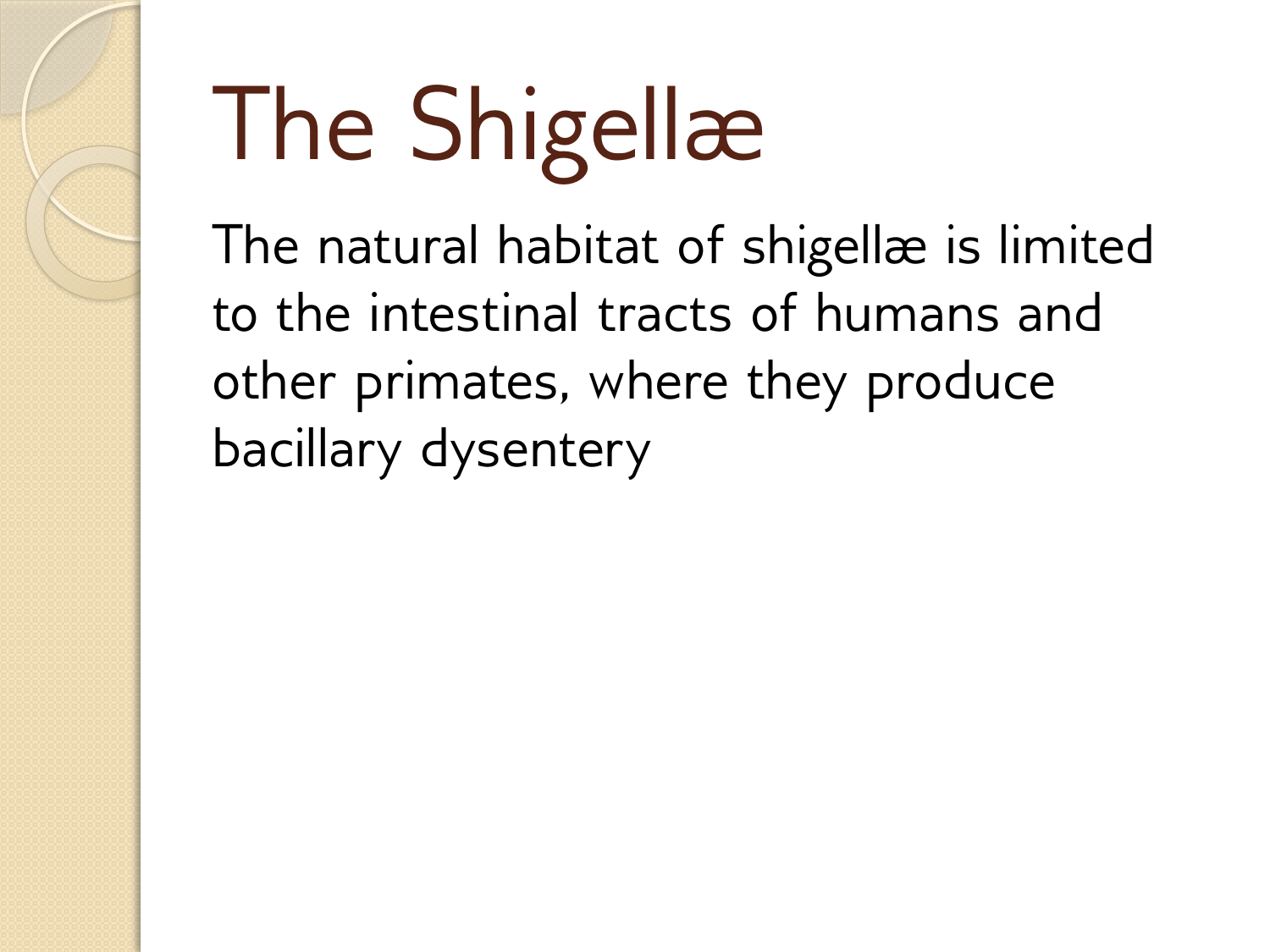

# The Shigellae
The natural habitat of shigellae is limited to the intestinal tracts of humans and other primates, where they produce bacillary dysentery